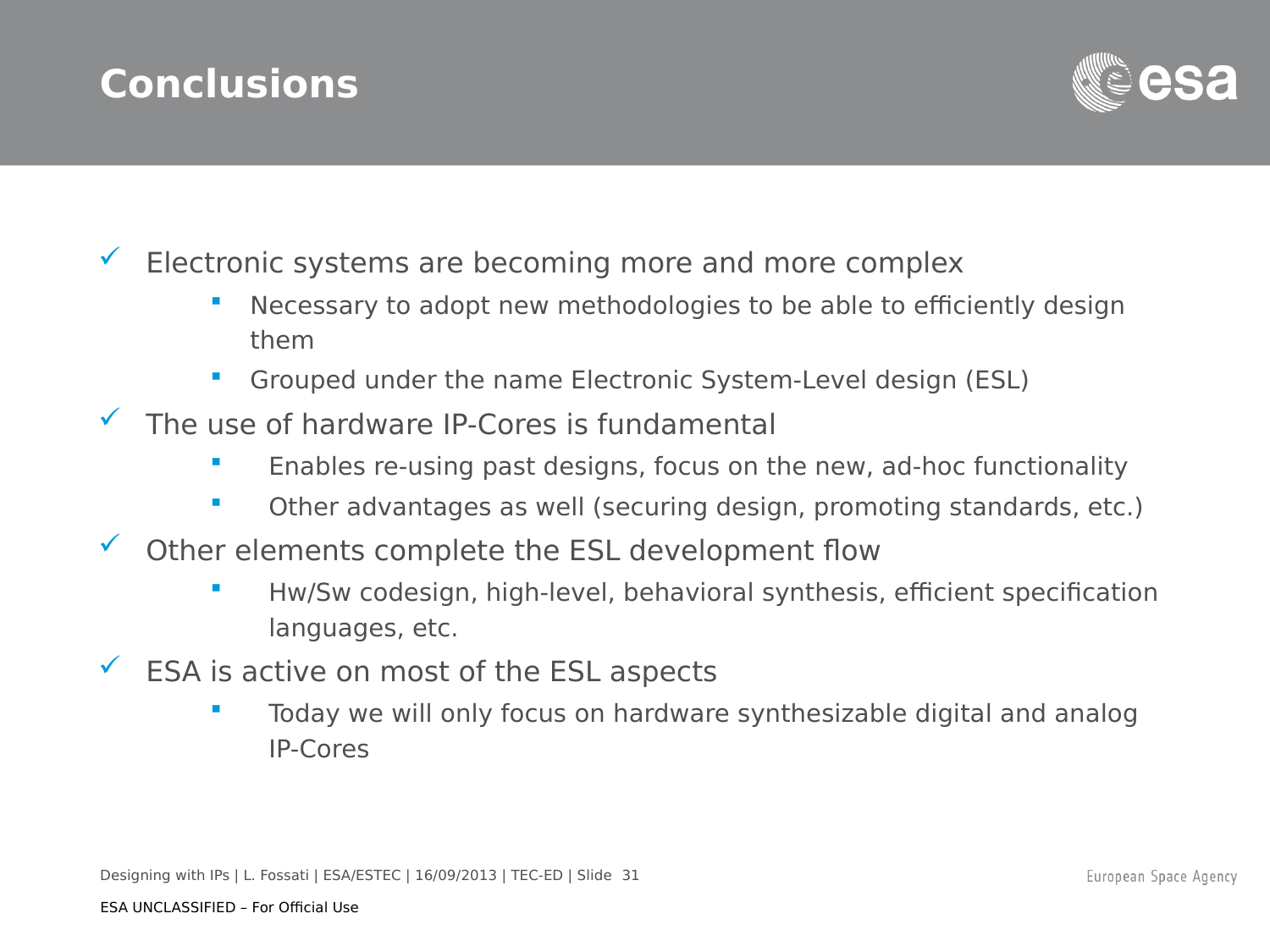

# Conclusions
Electronic systems are becoming more and more complex
Necessary to adopt new methodologies to be able to efficiently design them
Grouped under the name Electronic System-Level design (ESL)
The use of hardware IP-Cores is fundamental
Enables re-using past designs, focus on the new, ad-hoc functionality
Other advantages as well (securing design, promoting standards, etc.)
Other elements complete the ESL development flow
Hw/Sw codesign, high-level, behavioral synthesis, efficient specification languages, etc.
ESA is active on most of the ESL aspects
Today we will only focus on hardware synthesizable digital and analog IP-Cores